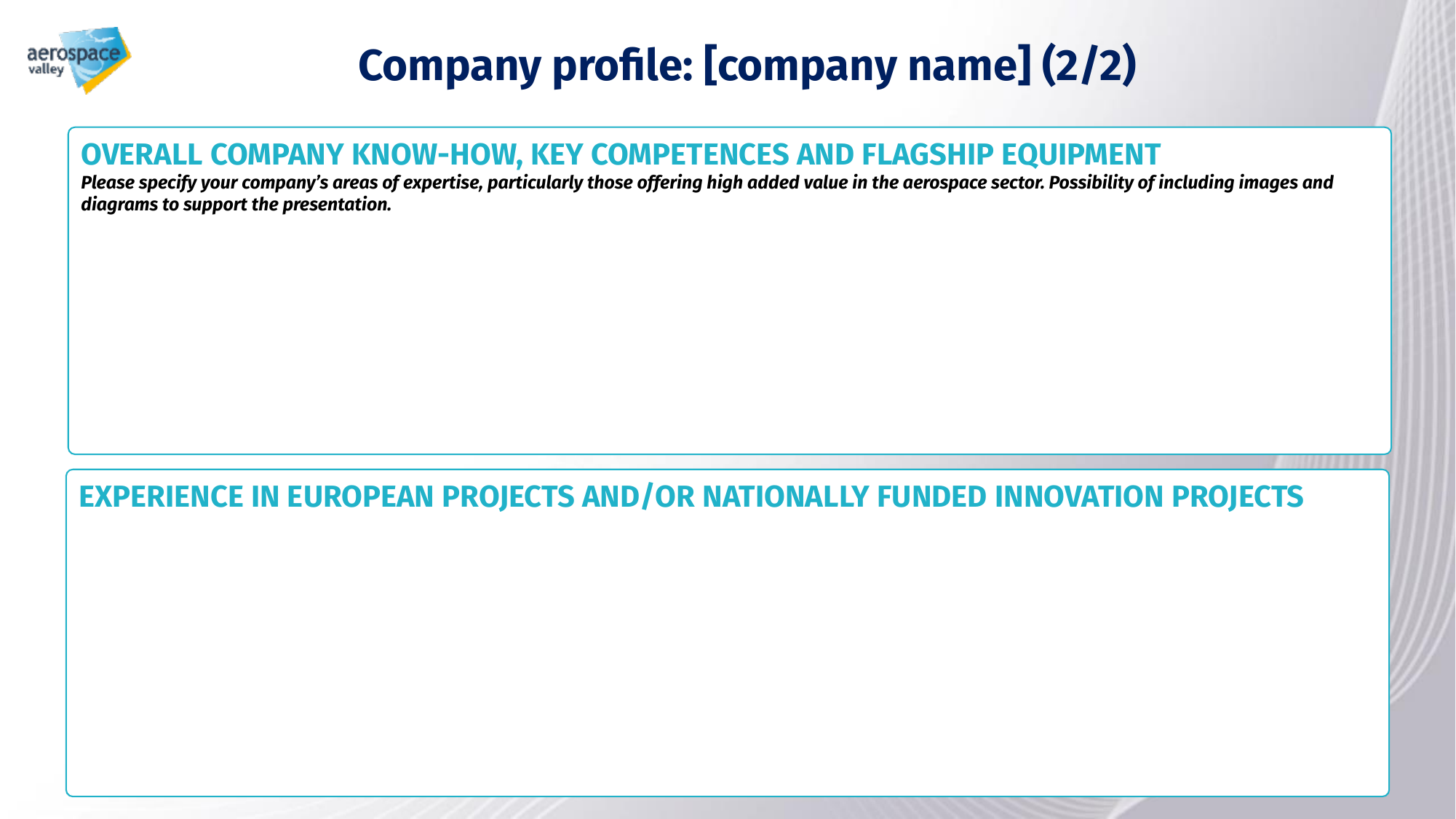

Company profile: [company name] (2/2)
Overall company know-how, key competences and flagship equipment
Please specify your company’s areas of expertise, particularly those offering high added value in the aerospace sector. Possibility of including images and diagrams to support the presentation.

Experience in European projects and/or nationally funded innovation projects